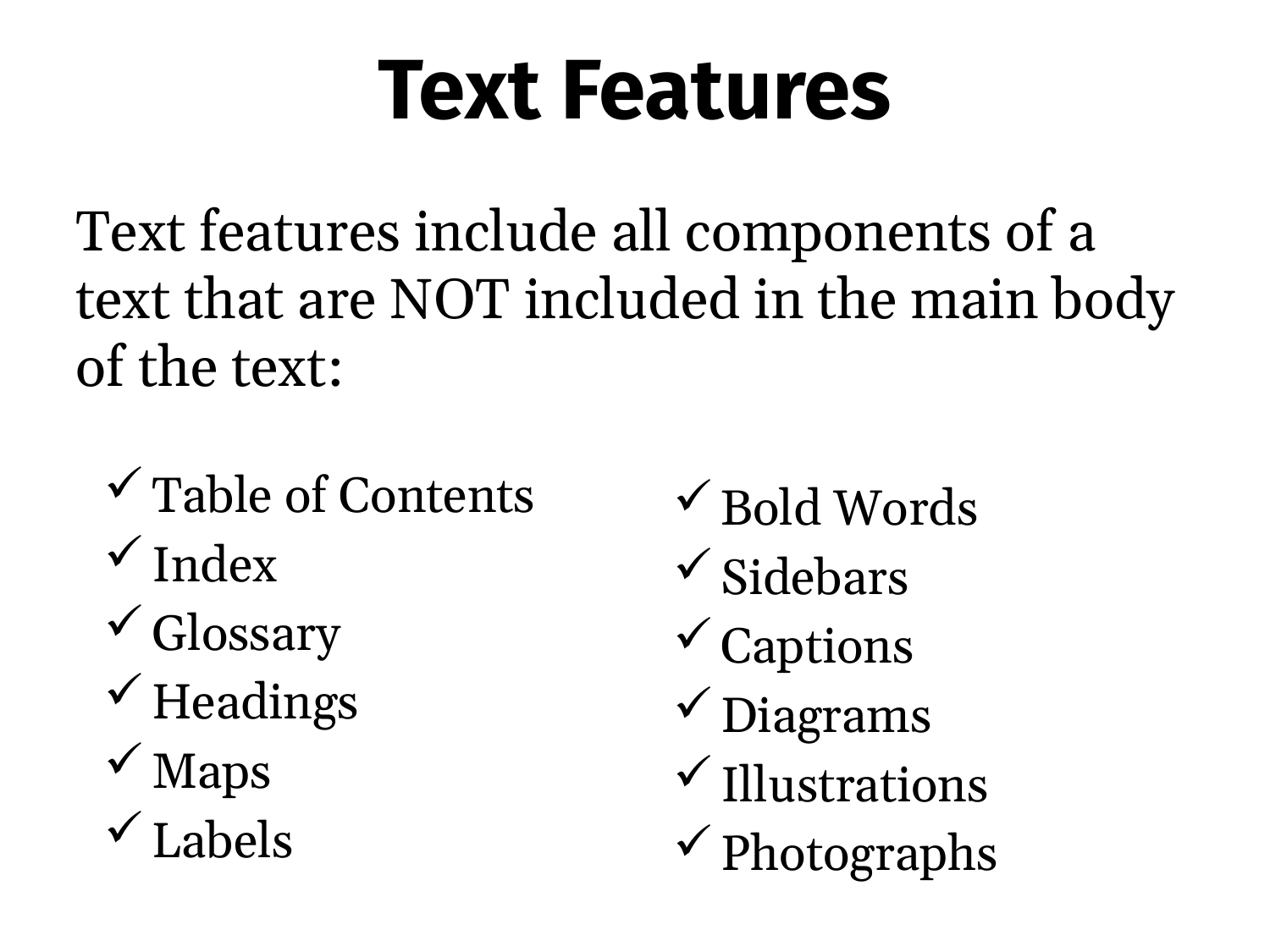

# Text Features
Text features include all components of a text that are NOT included in the main body of the text:

Table of Contents
Index
Glossary
Headings
Maps
Labels

Bold Words
Sidebars
Captions
Diagrams
Illustrations
Photographs